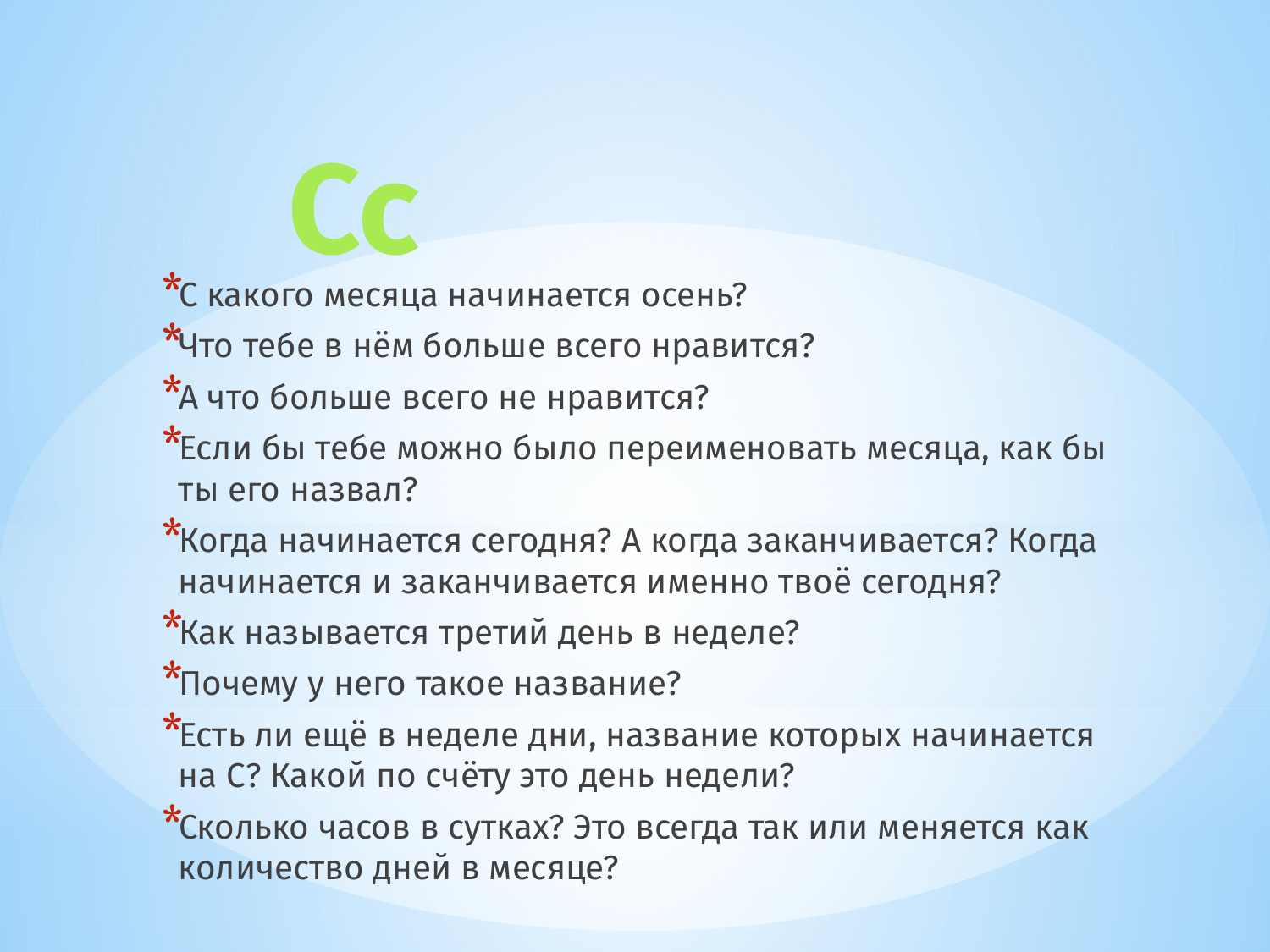

# Сс
С какого месяца начинается осень?
Что тебе в нём больше всего нравится?
А что больше всего не нравится?
Если бы тебе можно было переименовать месяца, как бы ты его назвал?
Когда начинается сегодня? А когда заканчивается? Когда начинается и заканчивается именно твоё сегодня?
Как называется третий день в неделе?
Почему у него такое название?
Есть ли ещё в неделе дни, название которых начинается на С? Какой по счёту это день недели?
Сколько часов в сутках? Это всегда так или меняется как количество дней в месяце?